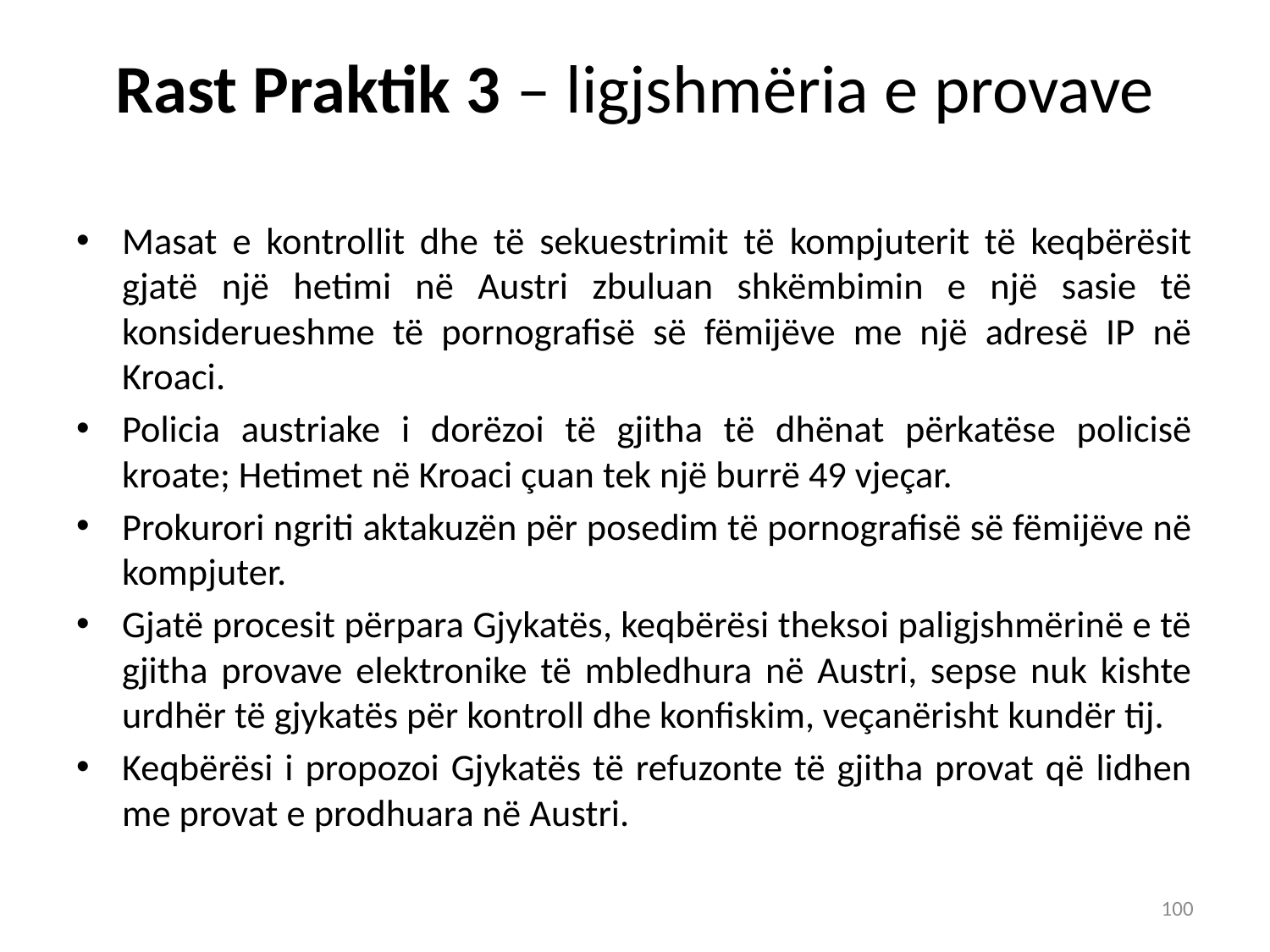

# Rast Praktik 3 – ligjshmëria e provave
Masat e kontrollit dhe të sekuestrimit të kompjuterit të keqbërësit gjatë një hetimi në Austri zbuluan shkëmbimin e një sasie të konsiderueshme të pornografisë së fëmijëve me një adresë IP në Kroaci.
Policia austriake i dorëzoi të gjitha të dhënat përkatëse policisë kroate; Hetimet në Kroaci çuan tek një burrë 49 vjeçar.
Prokurori ngriti aktakuzën për posedim të pornografisë së fëmijëve në kompjuter.
Gjatë procesit përpara Gjykatës, keqbërësi theksoi paligjshmërinë e të gjitha provave elektronike të mbledhura në Austri, sepse nuk kishte urdhër të gjykatës për kontroll dhe konfiskim, veçanërisht kundër tij.
Keqbërësi i propozoi Gjykatës të refuzonte të gjitha provat që lidhen me provat e prodhuara në Austri.

100